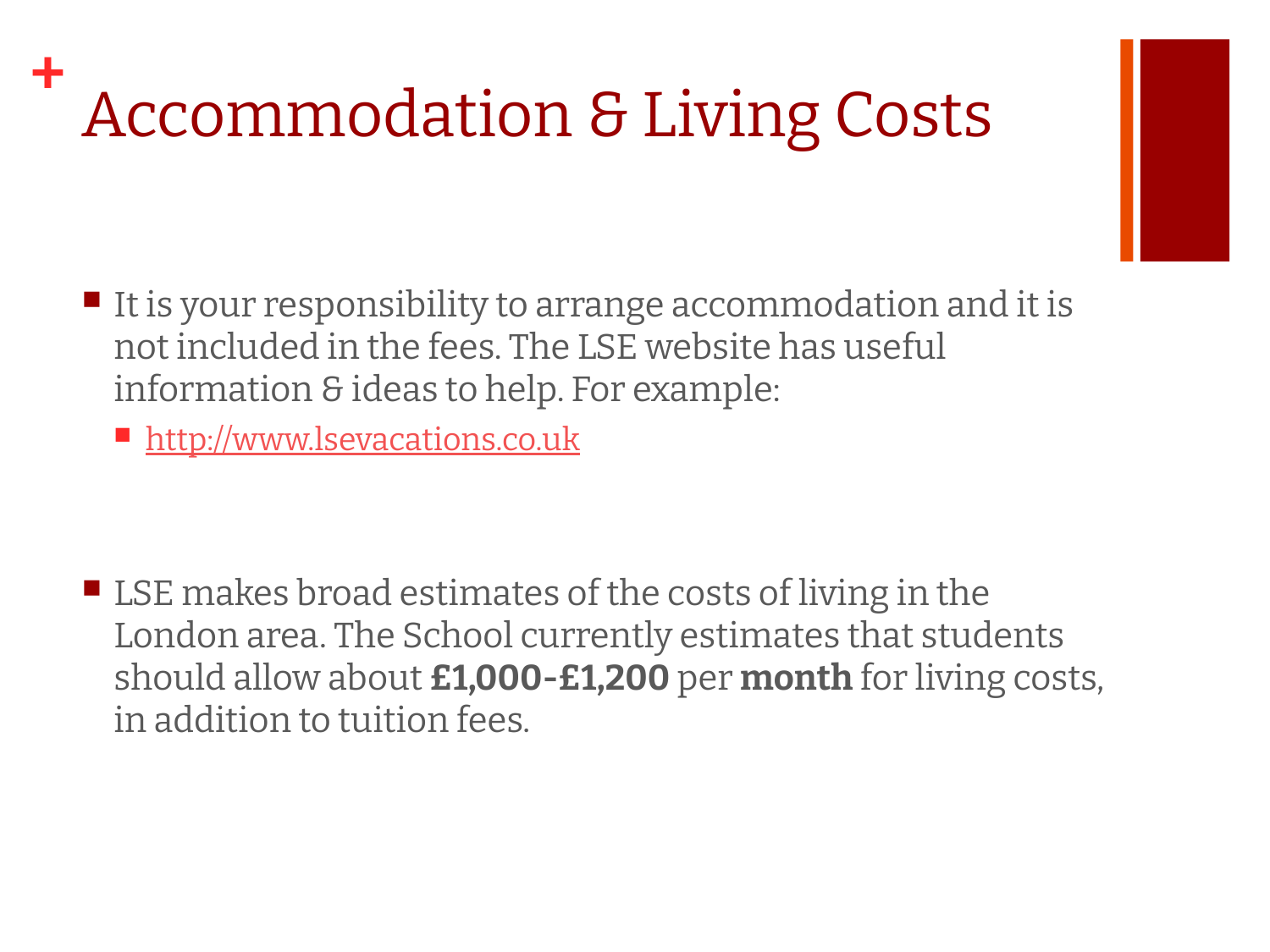

# Accommodation & Living Costs
It is your responsibility to arrange accommodation and it is not included in the fees. The LSE website has useful information & ideas to help. For example:
http://www.lsevacations.co.uk

LSE makes broad estimates of the costs of living in the London area. The School currently estimates that students should allow about £1,000-£1,200 per month for living costs, in addition to tuition fees.